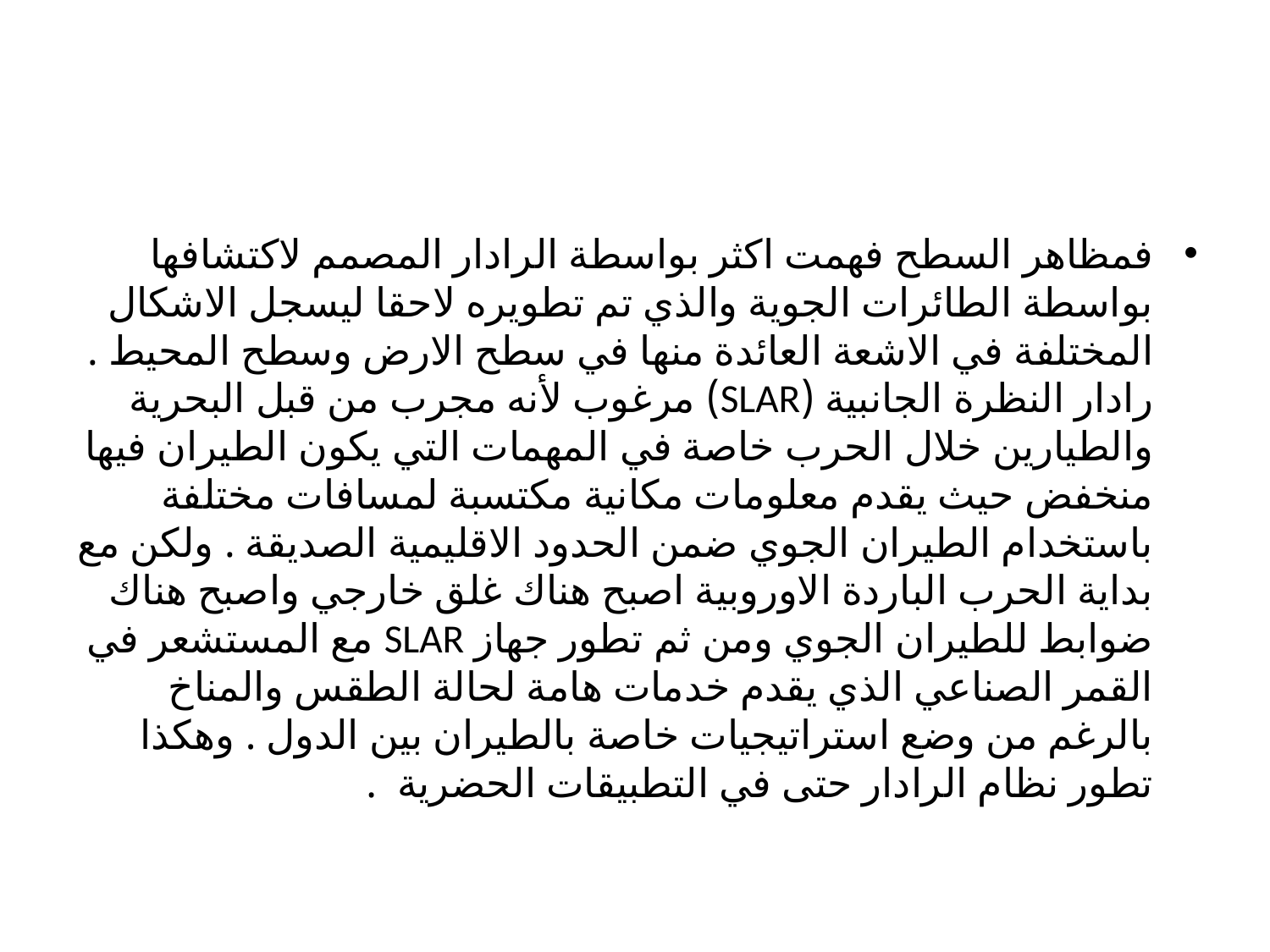

فمظاهر السطح فهمت اكثر بواسطة الرادار المصمم لاكتشافها بواسطة الطائرات الجوية والذي تم تطويره لاحقا ليسجل الاشكال المختلفة في الاشعة العائدة منها في سطح الارض وسطح المحيط . رادار النظرة الجانبية (SLAR) مرغوب لأنه مجرب من قبل البحرية والطيارين خلال الحرب خاصة في المهمات التي يكون الطيران فيها منخفض حيث يقدم معلومات مكانية مكتسبة لمسافات مختلفة باستخدام الطيران الجوي ضمن الحدود الاقليمية الصديقة . ولكن مع بداية الحرب الباردة الاوروبية اصبح هناك غلق خارجي واصبح هناك ضوابط للطيران الجوي ومن ثم تطور جهاز SLAR مع المستشعر في القمر الصناعي الذي يقدم خدمات هامة لحالة الطقس والمناخ بالرغم من وضع استراتيجيات خاصة بالطيران بين الدول . وهكذا تطور نظام الرادار حتى في التطبيقات الحضرية  .